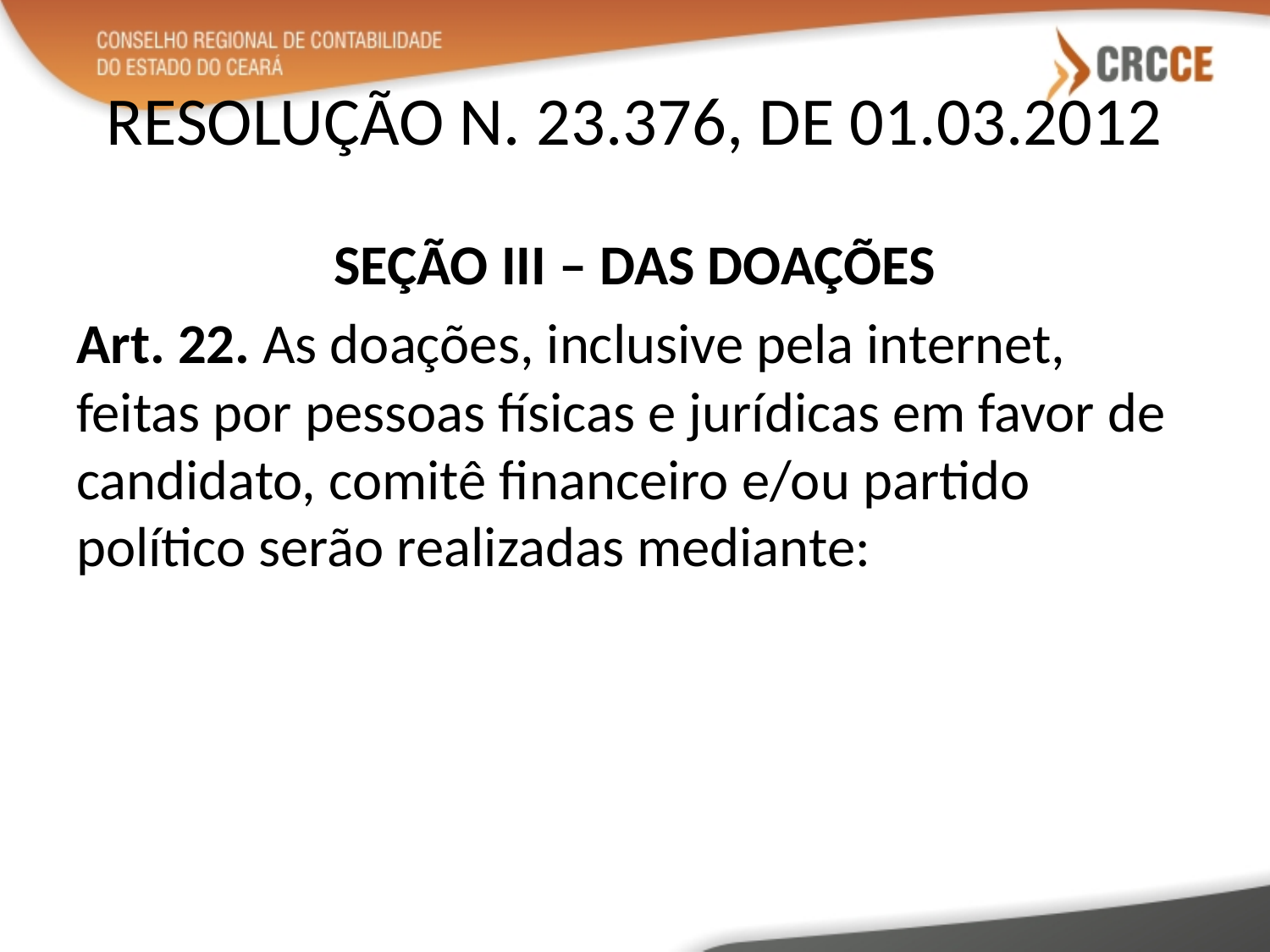

# RESOLUÇÃO N. 23.376, DE 01.03.2012
SEÇÃO III – DAS DOAÇÕES
Art. 22. As doações, inclusive pela internet, feitas por pessoas físicas e jurídicas em favor de candidato, comitê financeiro e/ou partido político serão realizadas mediante: